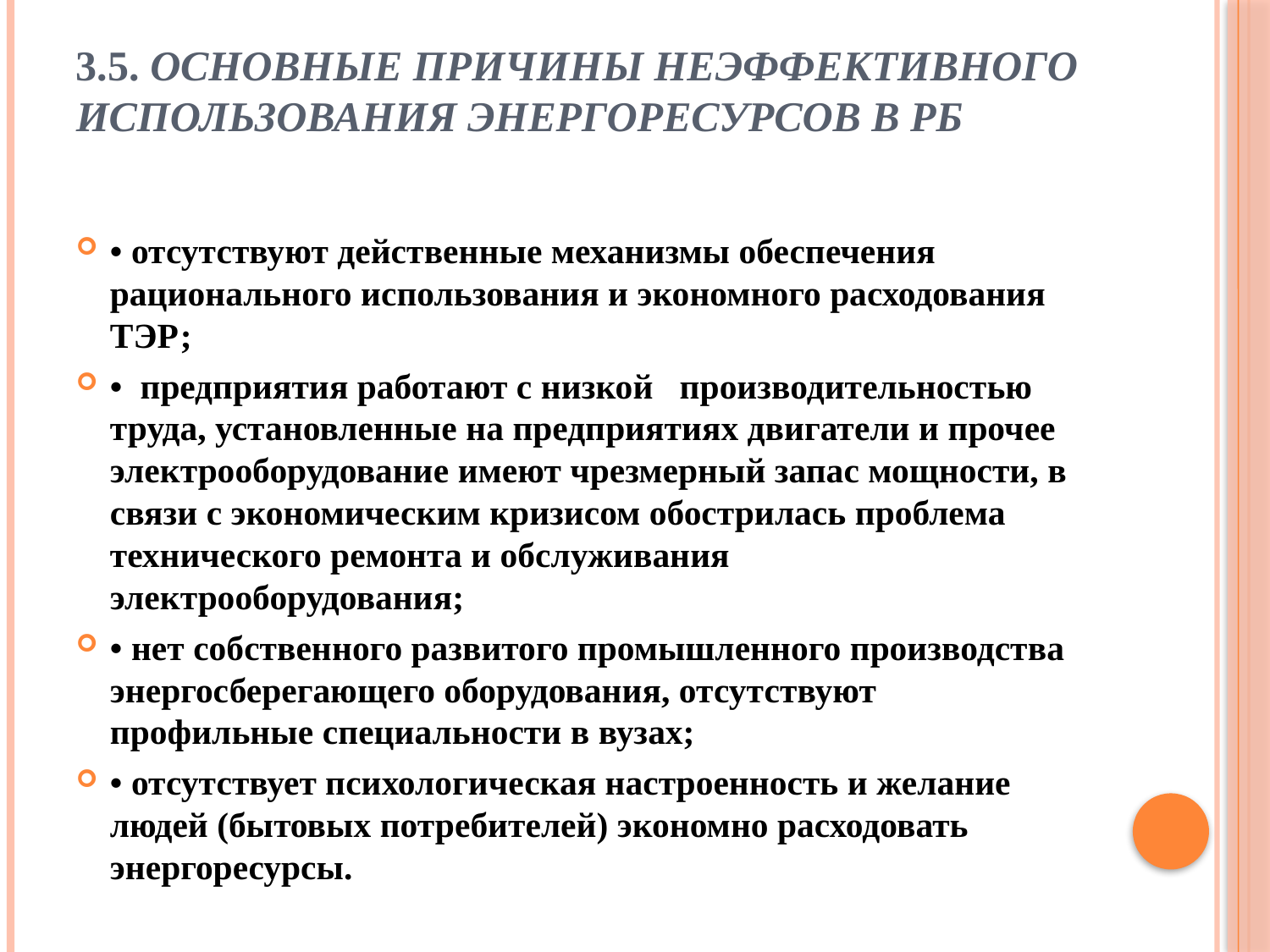

# 3.5. Основные причины неэффективного использования энергоресурсов в РБ
• отсутствуют действенные механизмы обеспечения рационального использования и экономного расходования ТЭР;
•  предприятия работают с низкой   производительностью труда, установленные на предприятиях двигатели и прочее электрооборудование имеют чрезмерный запас мощности, в связи с экономическим кризисом обострилась проблема технического ремонта и обслуживания электрооборудования;
• нет собственного развитого промышленного производства  энергосберегающего оборудования, отсутствуют профильные специальности в вузах;
• отсутствует психологическая настроенность и желание людей (бытовых потребителей) экономно расходовать энергоресурсы.